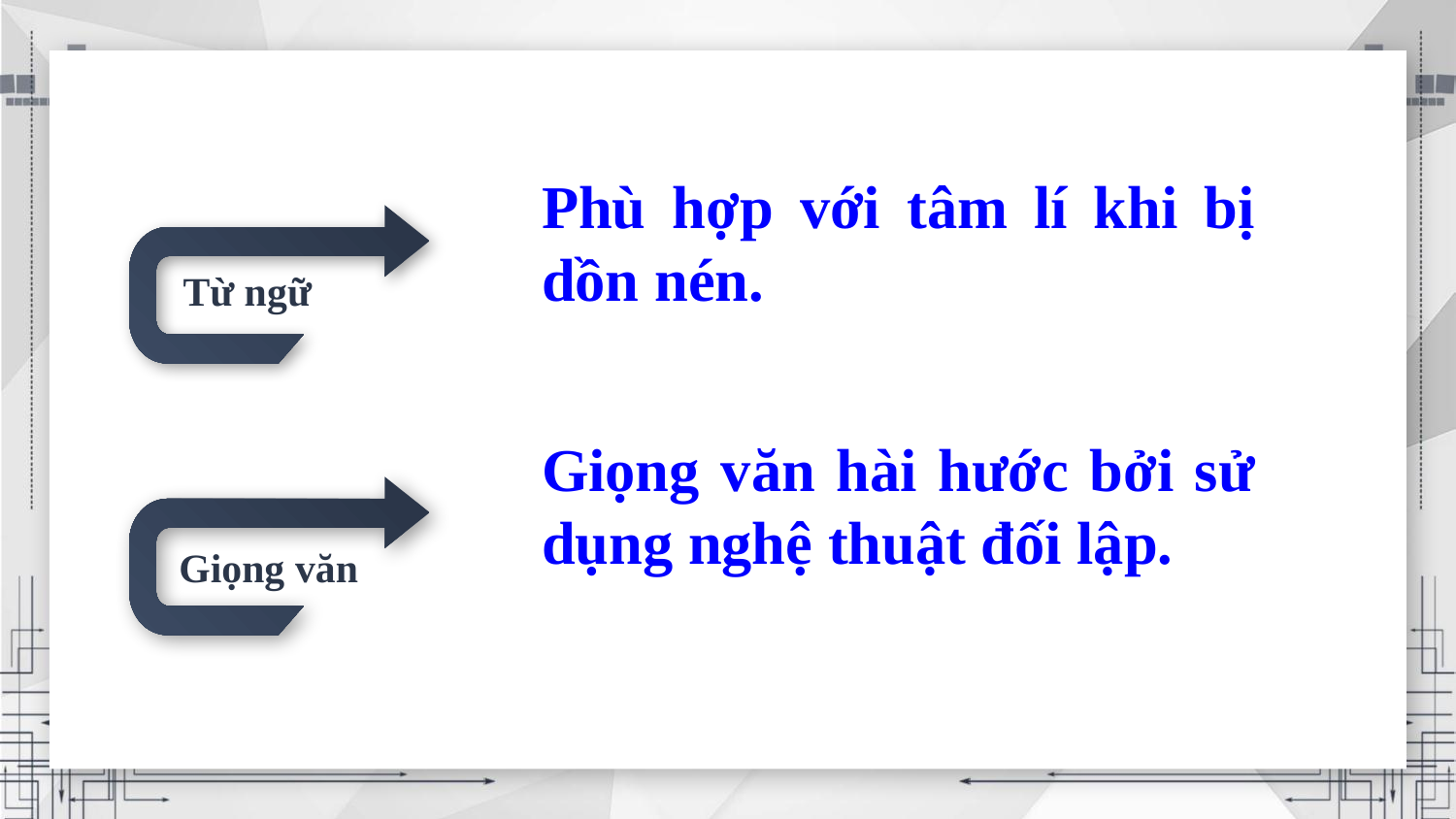

Phù hợp với tâm lí khi bị dồn nén.

Từ ngữ
Giọng văn hài hước bởi sử dụng nghệ thuật đối lập.

Giọng văn